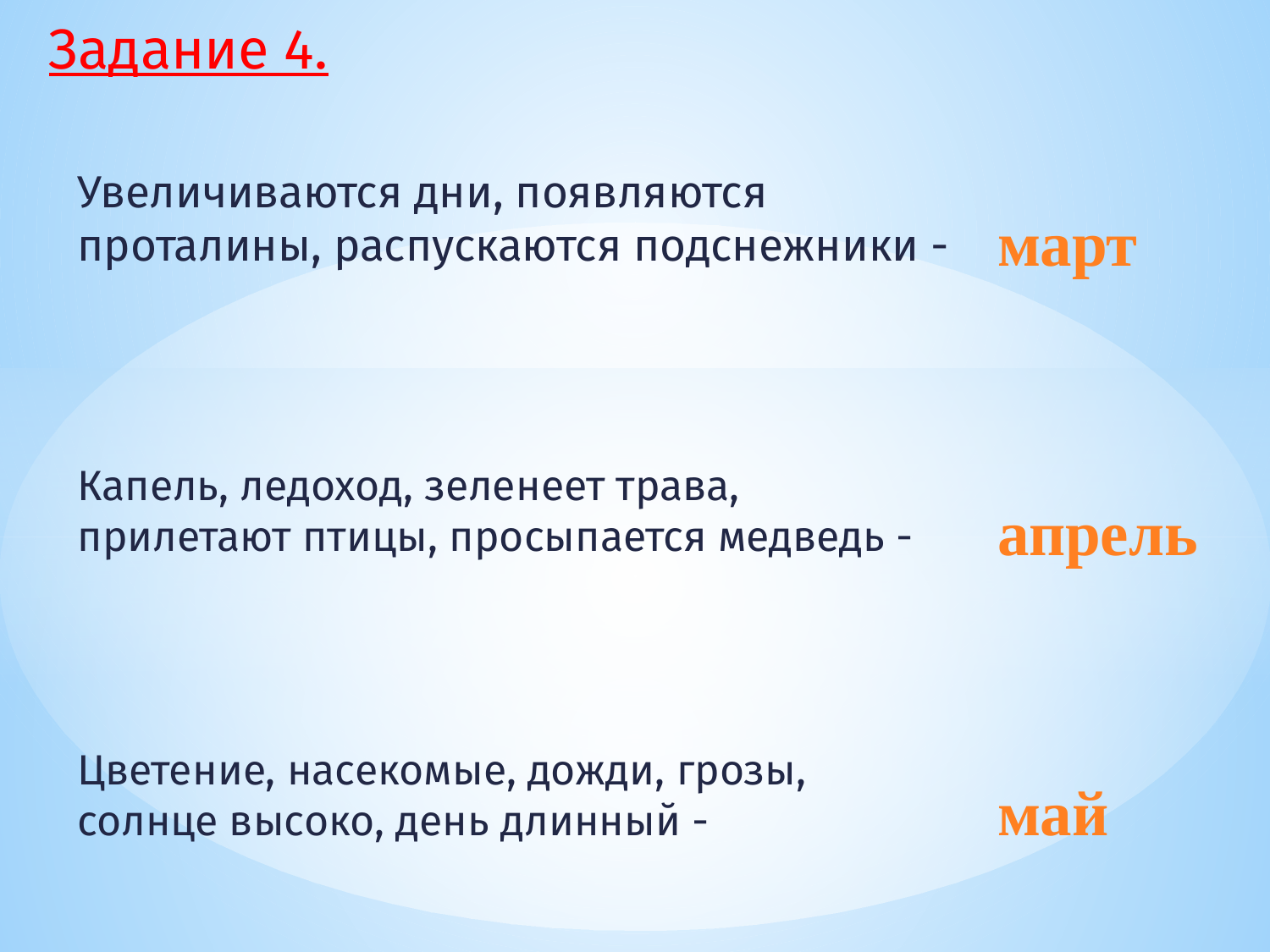

Задание 4.

Увеличиваются дни, появляются проталины, распускаются подснежники -

март
Капель, ледоход, зеленеет трава, прилетают птицы, просыпается медведь -

апрель
Цветение, насекомые, дожди, грозы, солнце высоко, день длинный -
май